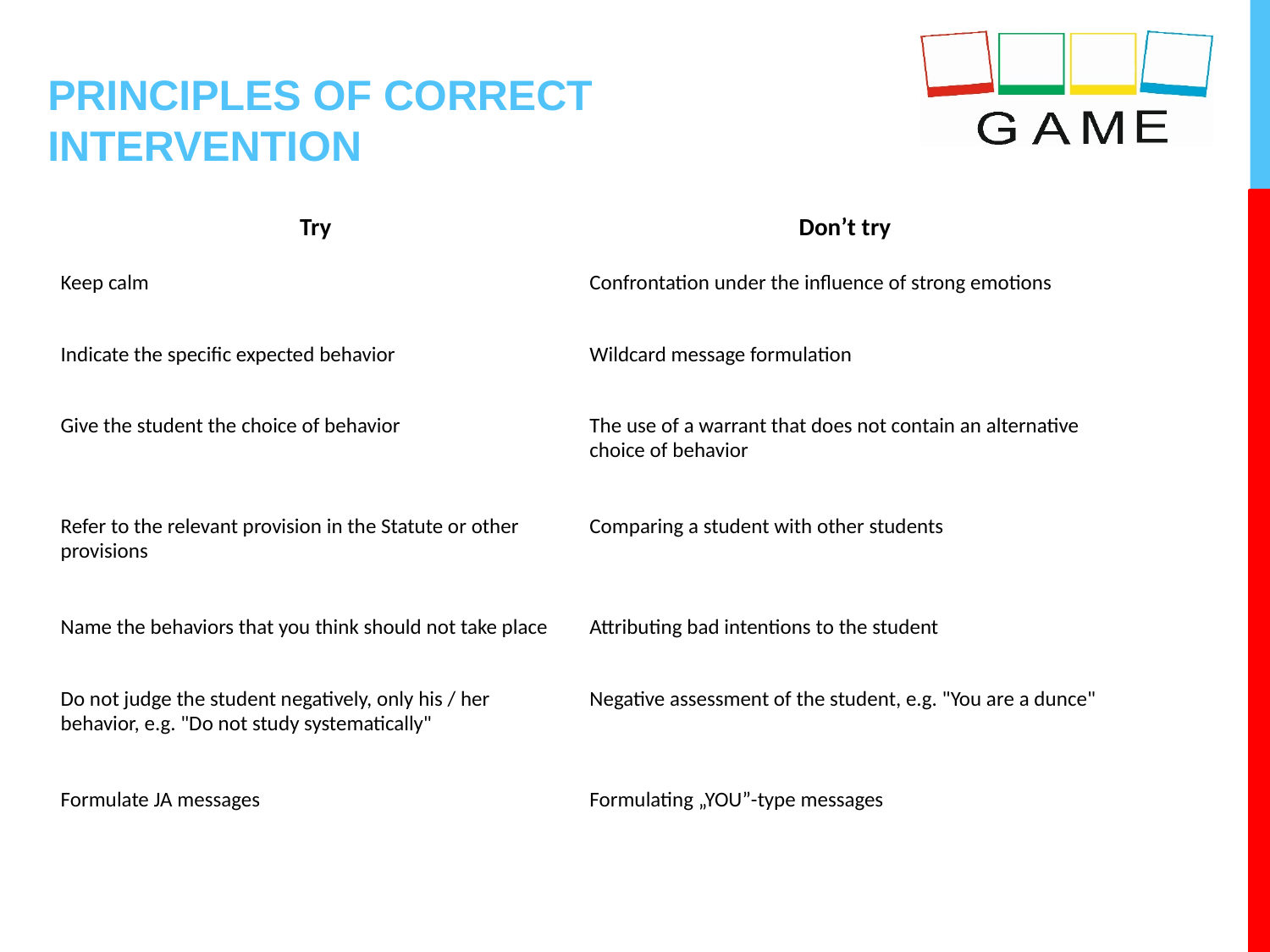

# PRINCIPLES OF CORRECT INTERVENTION
| Try | Don’t try |
| --- | --- |
| Keep calm | Confrontation under the influence of strong emotions |
| Indicate the specific expected behavior | Wildcard message formulation |
| Give the student the choice of behavior | The use of a warrant that does not contain an alternative choice of behavior |
| Refer to the relevant provision in the Statute or other provisions | Comparing a student with other students |
| Name the behaviors that you think should not take place | Attributing bad intentions to the student |
| Do not judge the student negatively, only his / her behavior, e.g. "Do not study systematically" | Negative assessment of the student, e.g. "You are a dunce" |
| Formulate JA messages | Formulating „YOU”-type messages |